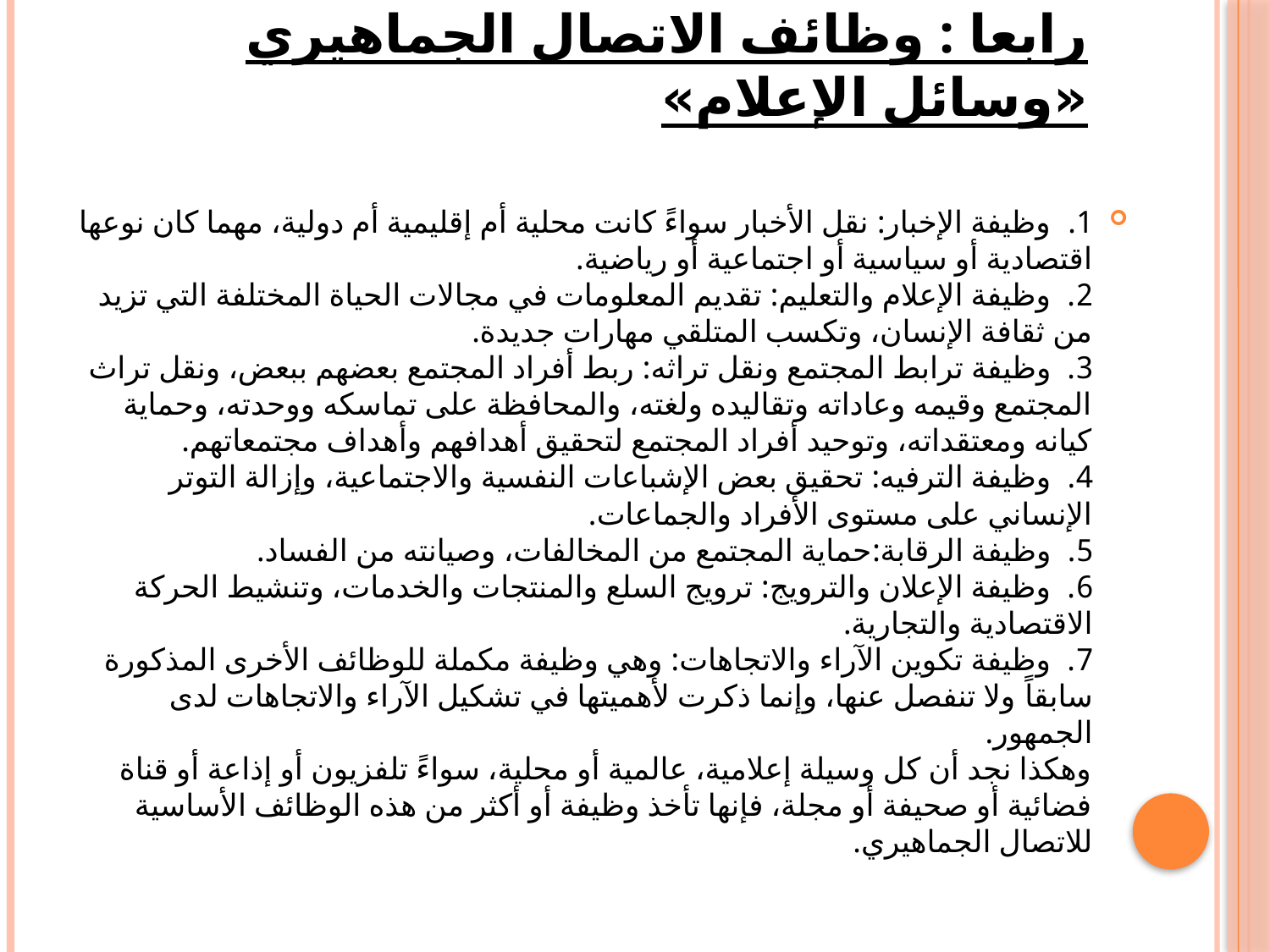

# رابعا : وظائف الاتصال الجماهيري «وسائل الإعلام»
1.  وظيفة الإخبار: نقل الأخبار سواءً كانت محلية أم إقليمية أم دولية، مهما كان نوعها اقتصادية أو سياسية أو اجتماعية أو رياضية. 
2.  وظيفة الإعلام والتعليم: تقديم المعلومات في مجالات الحياة المختلفة التي تزيد من ثقافة الإنسان، وتكسب المتلقي مهارات جديدة. 
3.  وظيفة ترابط المجتمع ونقل تراثه: ربط أفراد المجتمع بعضهم ببعض، ونقل تراث المجتمع وقيمه وعاداته وتقاليده ولغته، والمحافظة على تماسكه ووحدته، وحماية كيانه ومعتقداته، وتوحيد أفراد المجتمع لتحقيق أهدافهم وأهداف مجتمعاتهم.
4.  وظيفة الترفيه: تحقيق بعض الإشباعات النفسية والاجتماعية، وإزالة التوتر الإنساني على مستوى الأفراد والجماعات. 
5.  وظيفة الرقابة:حماية المجتمع من المخالفات، وصيانته من الفساد. 
6.  وظيفة الإعلان والترويج: ترويج السلع والمنتجات والخدمات، وتنشيط الحركة الاقتصادية والتجارية. 
7.  وظيفة تكوين الآراء والاتجاهات: وهي وظيفة مكملة للوظائف الأخرى المذكورة سابقاً ولا تنفصل عنها، وإنما ذكرت لأهميتها في تشكيل الآراء والاتجاهات لدى الجمهور.
وهكذا نجد أن كل وسيلة إعلامية، عالمية أو محلية، سواءً تلفزيون أو إذاعة أو قناة فضائية أو صحيفة أو مجلة، فإنها تأخذ وظيفة أو أكثر من هذه الوظائف الأساسية للاتصال الجماهيري.